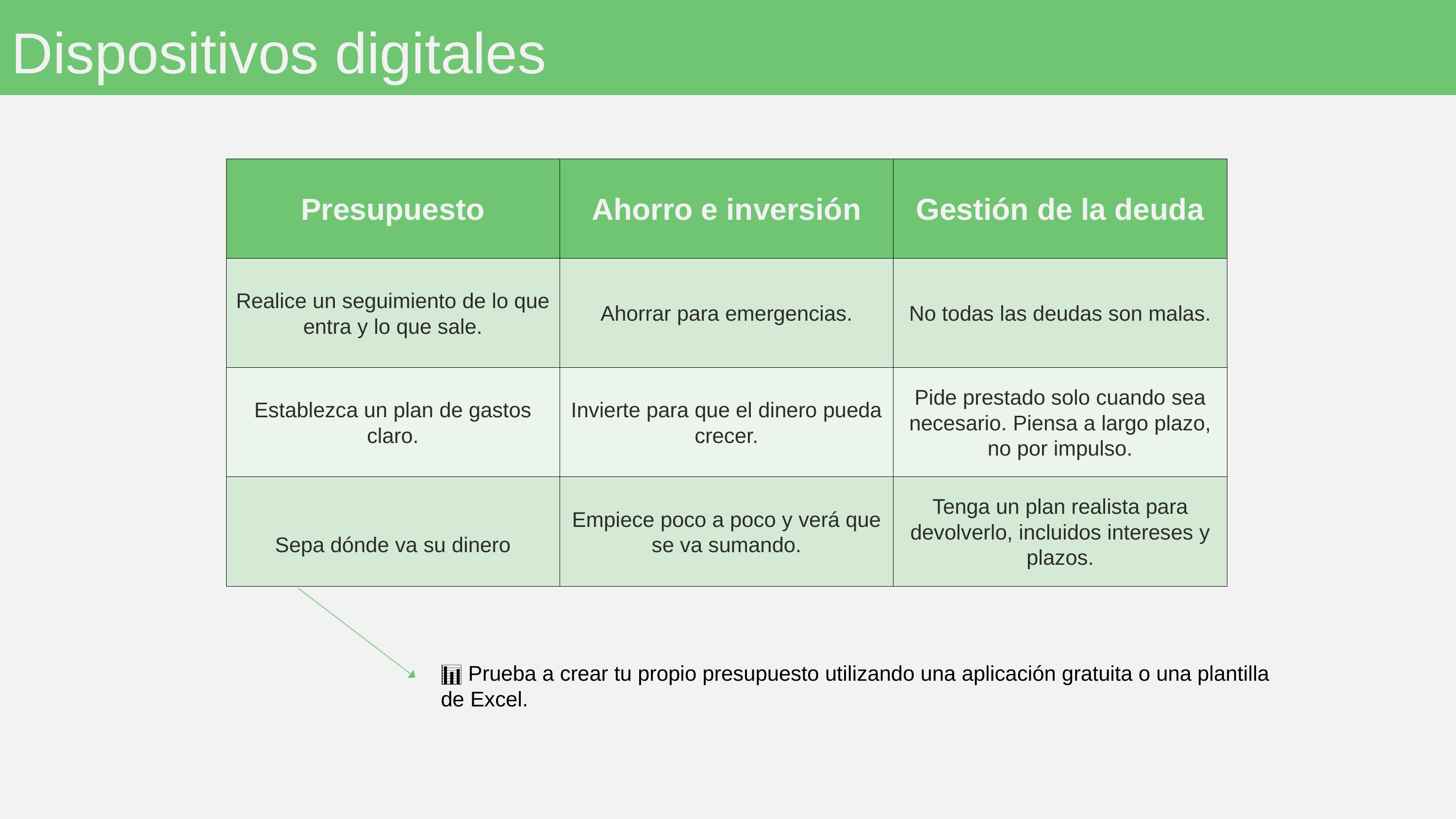

Dispositivos digitales
| Presupuesto | Ahorro e inversión | Gestión de la deuda |
| --- | --- | --- |
| Realice un seguimiento de lo que entra y lo que sale. | Ahorrar para emergencias. | No todas las deudas son malas. |
| Establezca un plan de gastos claro. | Invierte para que el dinero pueda crecer. | Pide prestado solo cuando sea necesario. Piensa a largo plazo, no por impulso. |
| Sepa dónde va su dinero | Empiece poco a poco y verá que se va sumando. | Tenga un plan realista para devolverlo, incluidos intereses y plazos. |

📊 Prueba a crear tu propio presupuesto utilizando una aplicación gratuita o una plantilla de Excel.